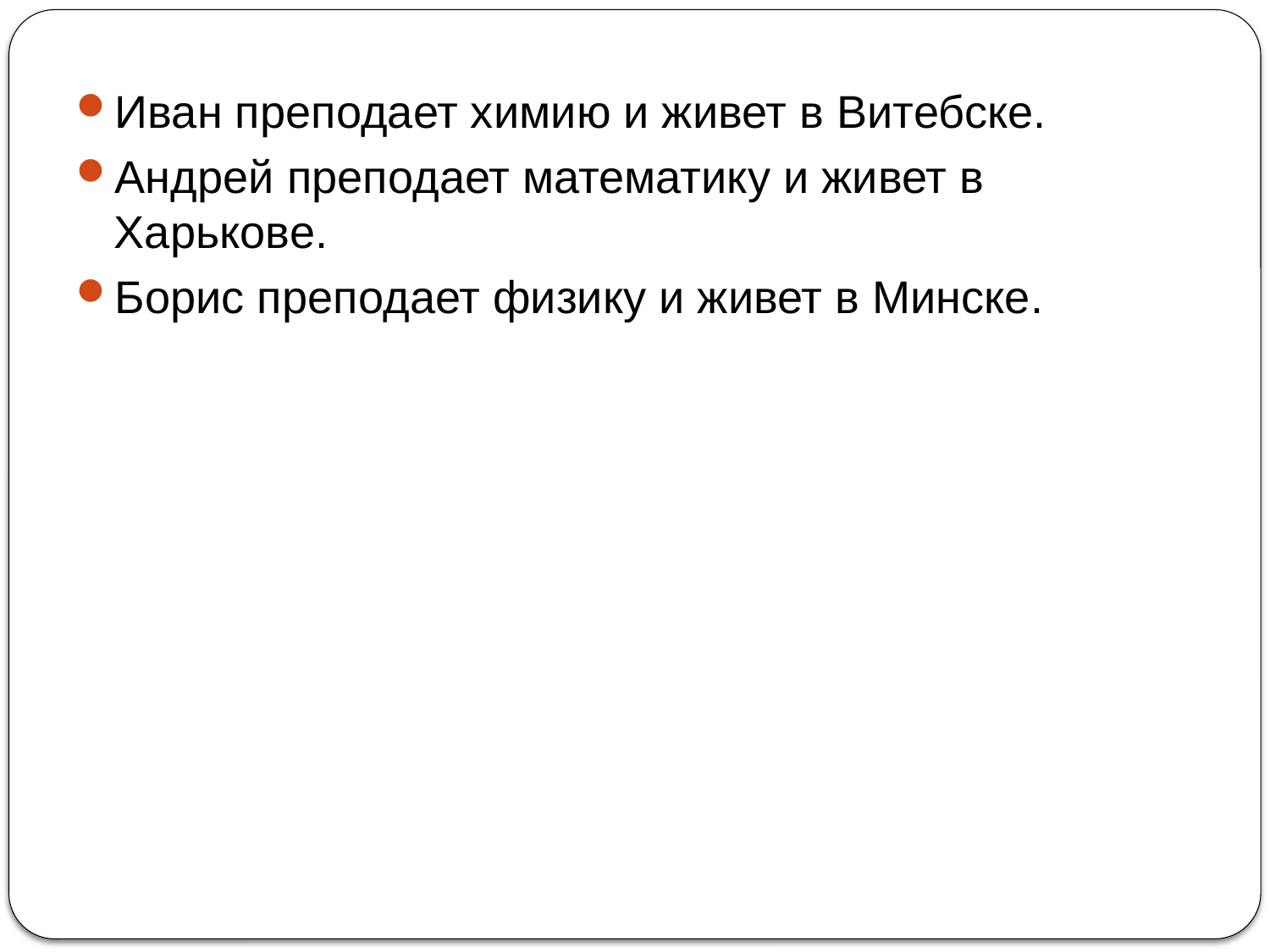

Иван преподает химию и живет в Витебске.
Андрей преподает математику и живет в Харькове.
Борис преподает физику и живет в Минске.